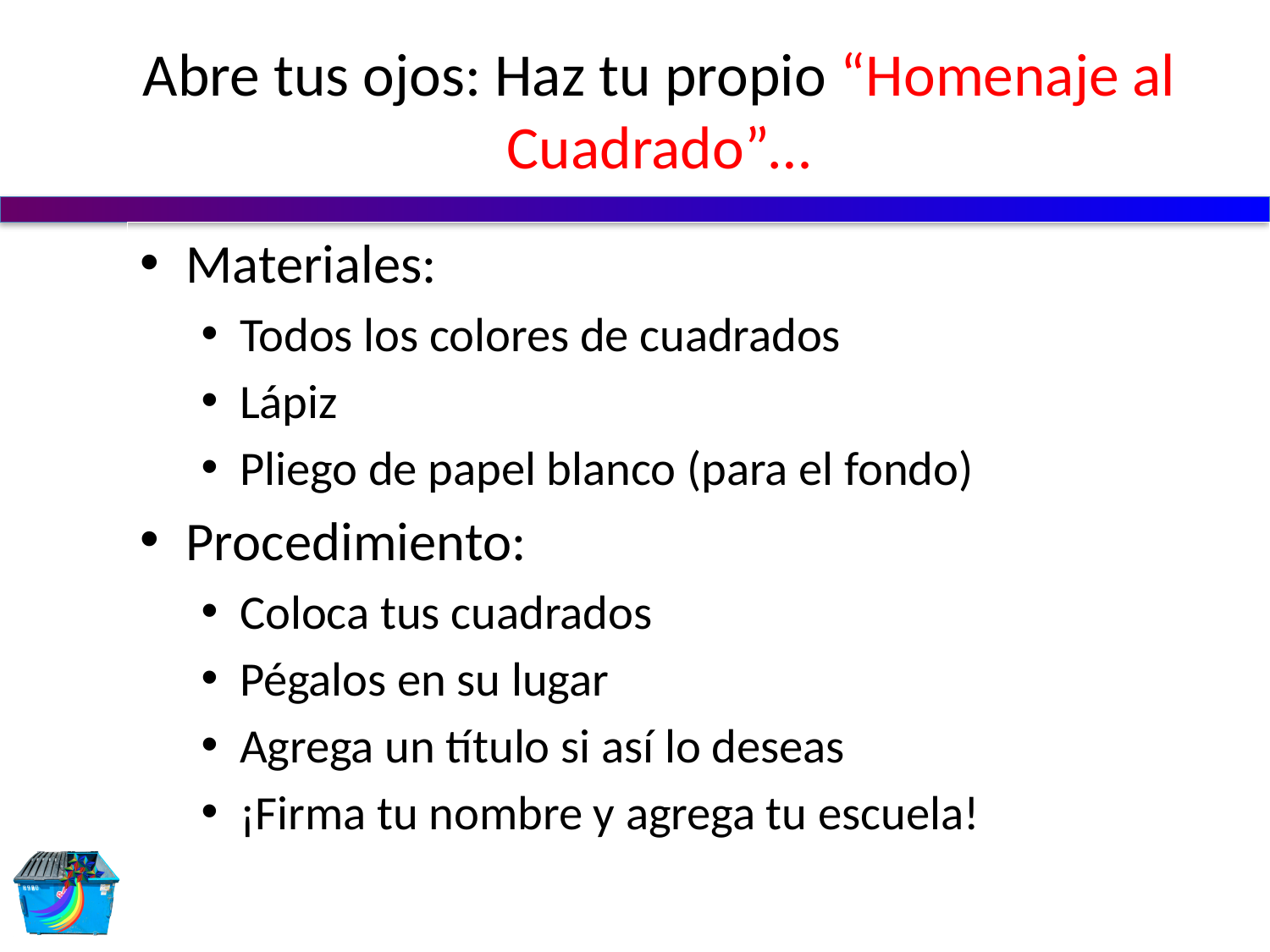

# Abre tus ojos: Haz tu propio “Homenaje al Cuadrado”…
Materiales:
Todos los colores de cuadrados
Lápiz
Pliego de papel blanco (para el fondo)
Procedimiento:
Coloca tus cuadrados
Pégalos en su lugar
Agrega un título si así lo deseas
¡Firma tu nombre y agrega tu escuela!